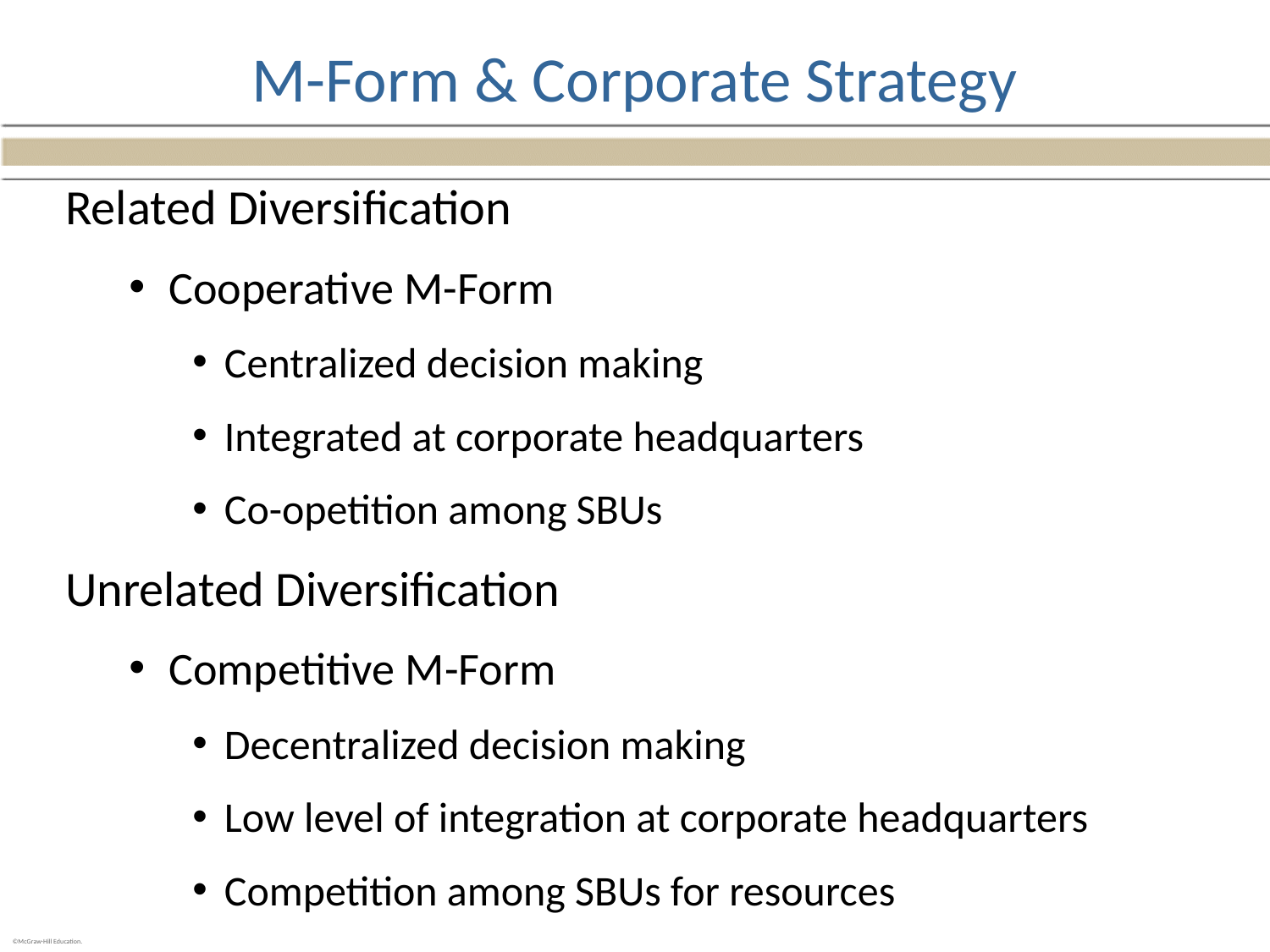

# M-Form & Corporate Strategy
Related Diversification
Cooperative M-Form
Centralized decision making
Integrated at corporate headquarters
Co-opetition among SBUs
Unrelated Diversification
Competitive M-Form
Decentralized decision making
Low level of integration at corporate headquarters
Competition among SBUs for resources